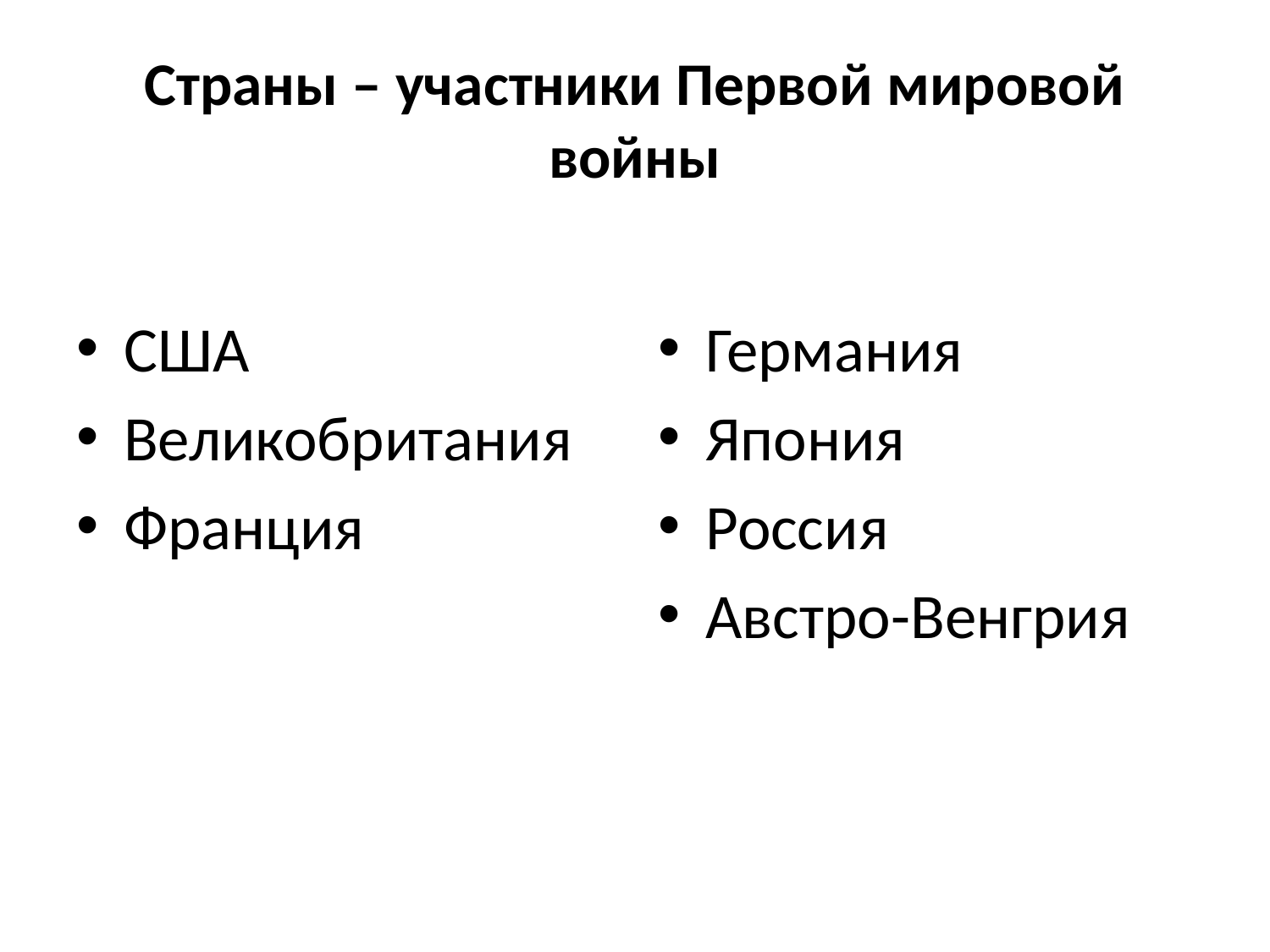

# Страны – участники Первой мировой войны
США
Великобритания
Франция
Германия
Япония
Россия
Австро-Венгрия